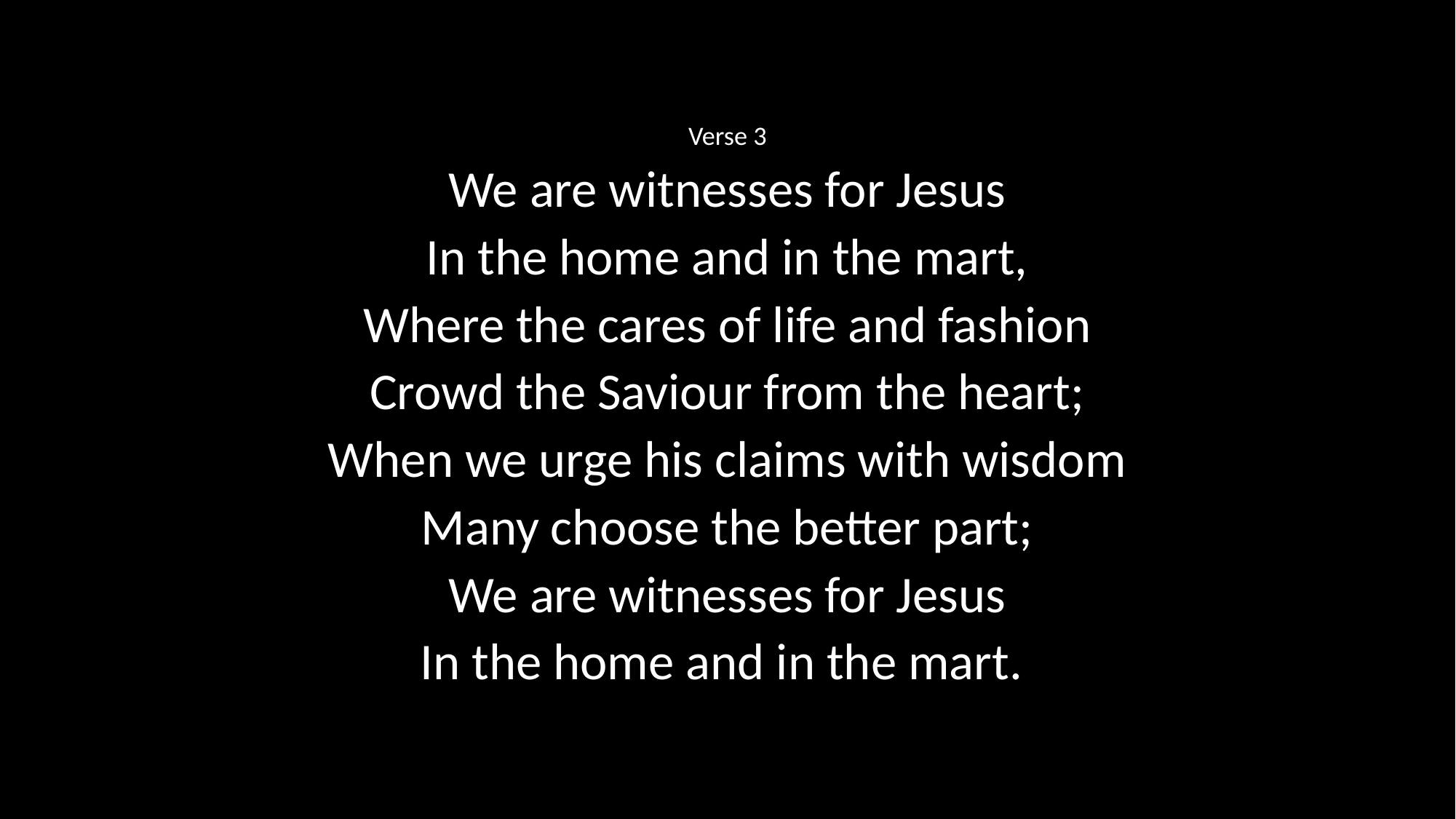

Verse 3
We are witnesses for Jesus
In the home and in the mart,
Where the cares of life and fashion
Crowd the Saviour from the heart;
When we urge his claims with wisdom
Many choose the better part;
We are witnesses for Jesus
In the home and in the mart.